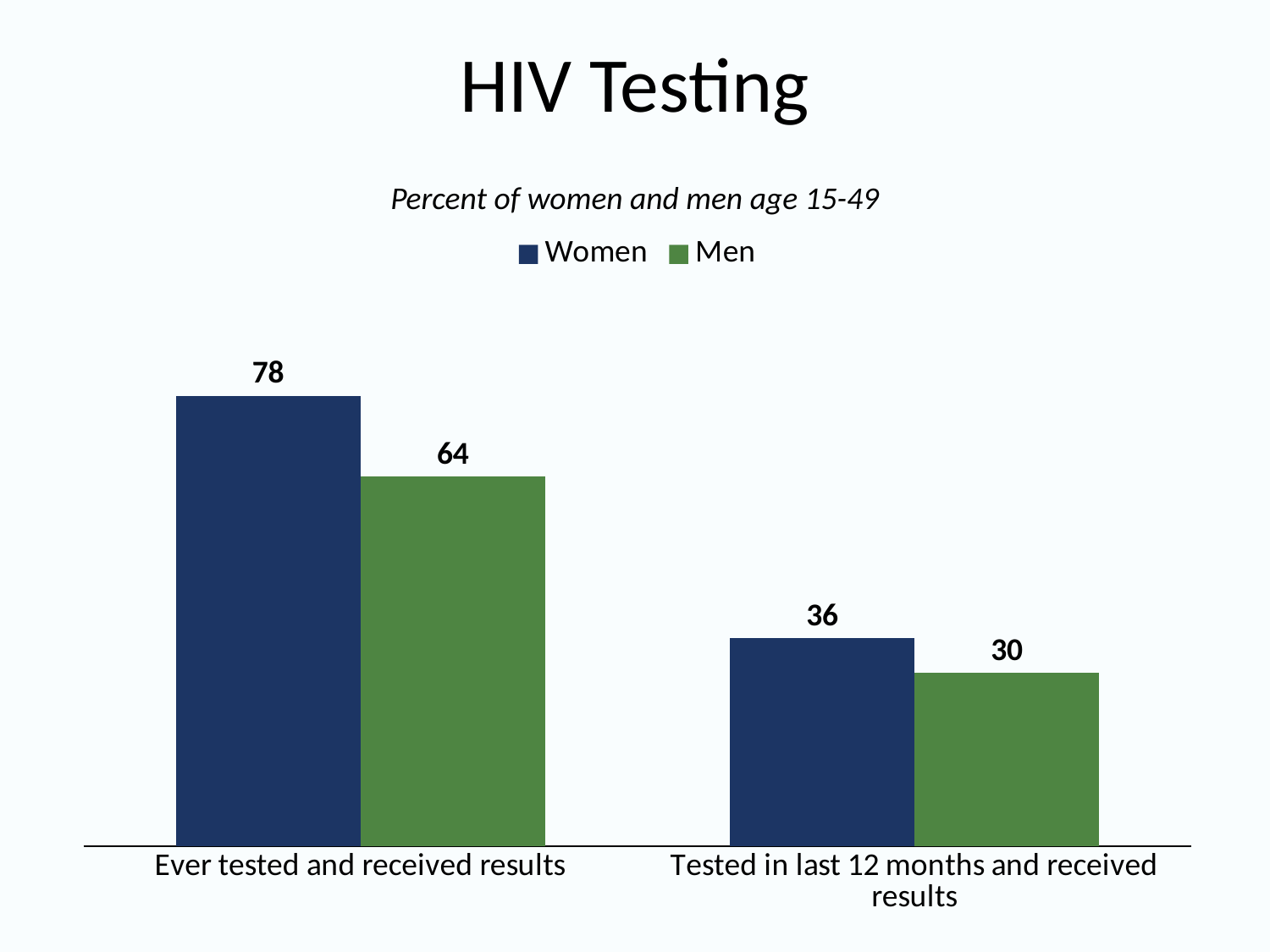

# HIV Testing
Percent of women and men age 15-49

### Chart

| Category | Women | Men |
|---|---|---|
| Ever tested and received results | 78.0 | 64.0 |
| Tested in last 12 months and received results | 36.0 | 30.0 |